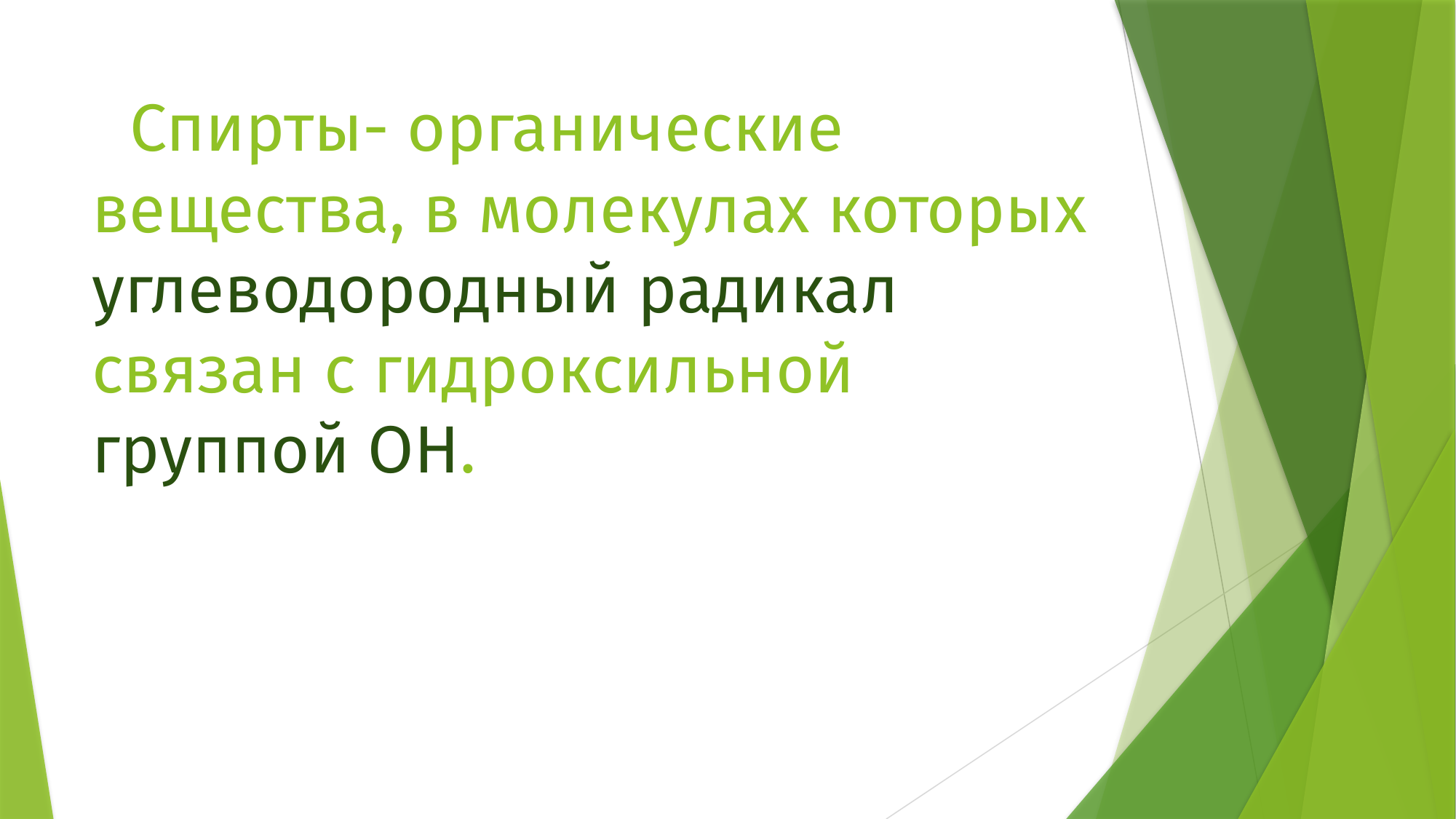

# Спирты- органические вещества, в молекулах которых углеводородный радикал связан с гидроксильной группой ОН.